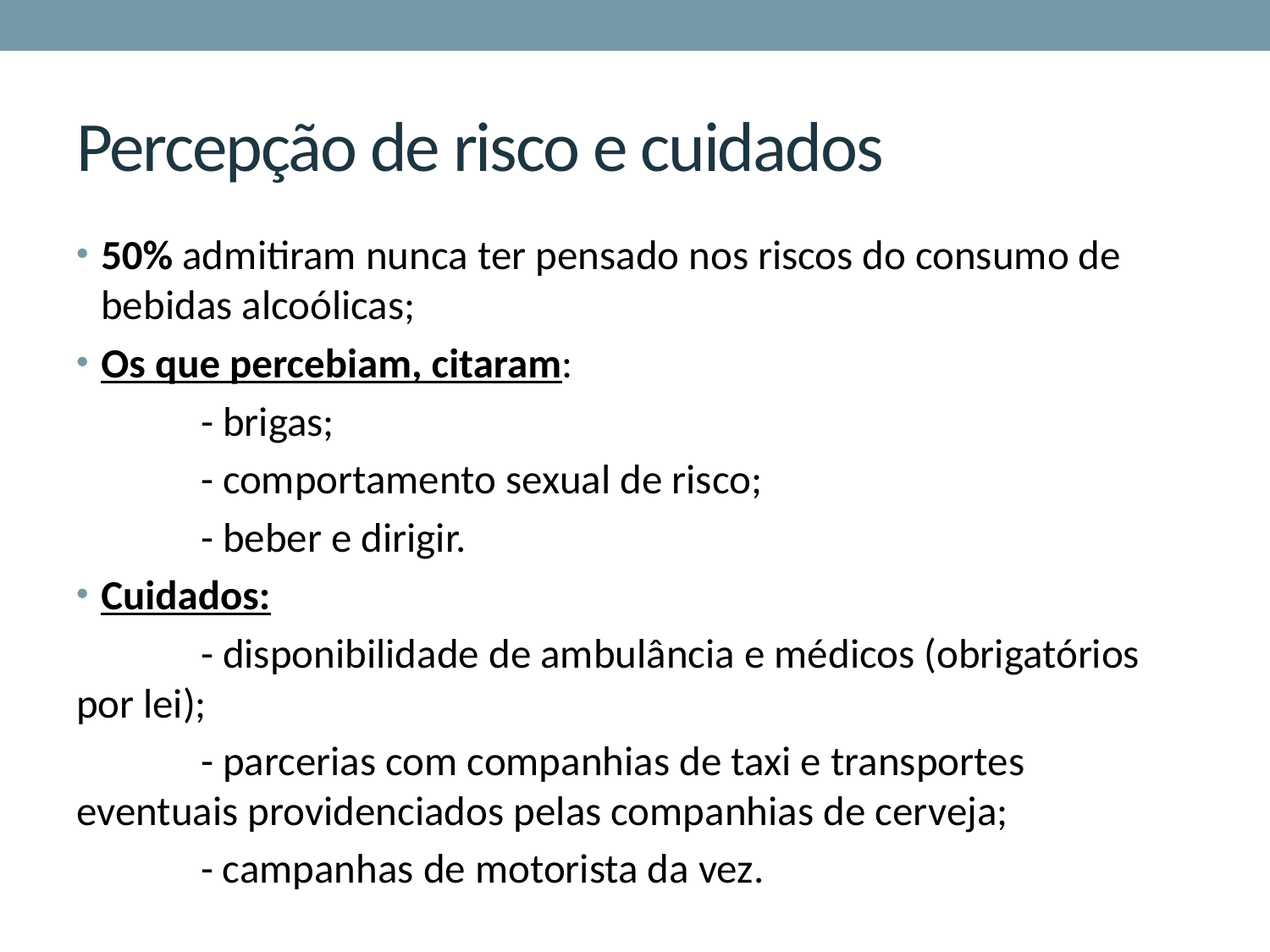

# Percepção de risco e cuidados
50% admitiram nunca ter pensado nos riscos do consumo de bebidas alcoólicas;
Os que percebiam, citaram:
	- brigas;
	- comportamento sexual de risco;
	- beber e dirigir.
Cuidados:
	- disponibilidade de ambulância e médicos (obrigatórios por lei);
	- parcerias com companhias de taxi e transportes eventuais providenciados pelas companhias de cerveja;
	- campanhas de motorista da vez.